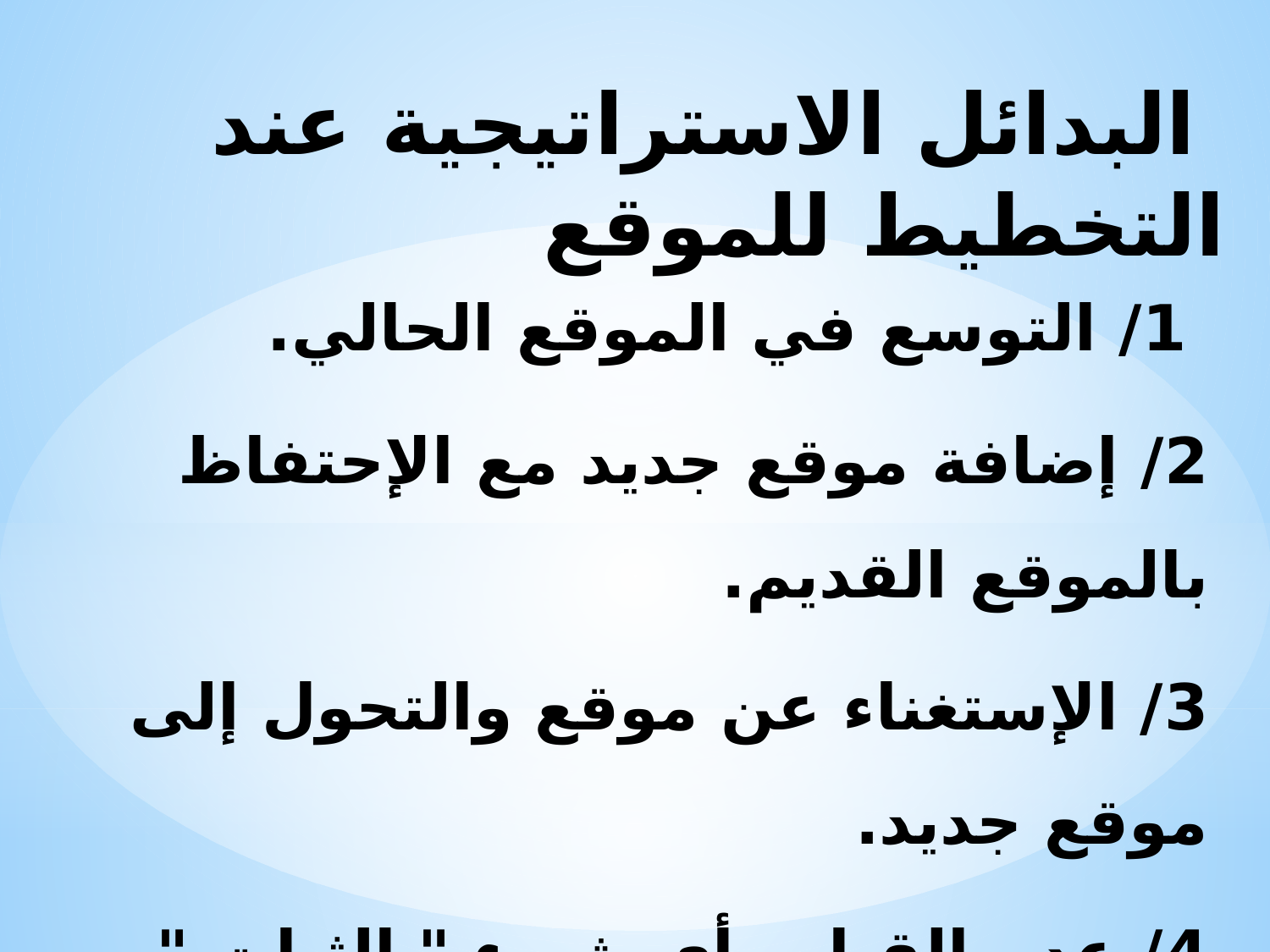

# البدائل الاستراتيجية عند التخطيط للموقع
 1/ التوسع في الموقع الحالي.
2/ إضافة موقع جديد مع الإحتفاظ بالموقع القديم.
3/ الإستغناء عن موقع والتحول إلى موقع جديد.
4/ عدم القيام بأي شيء " الثبات ".